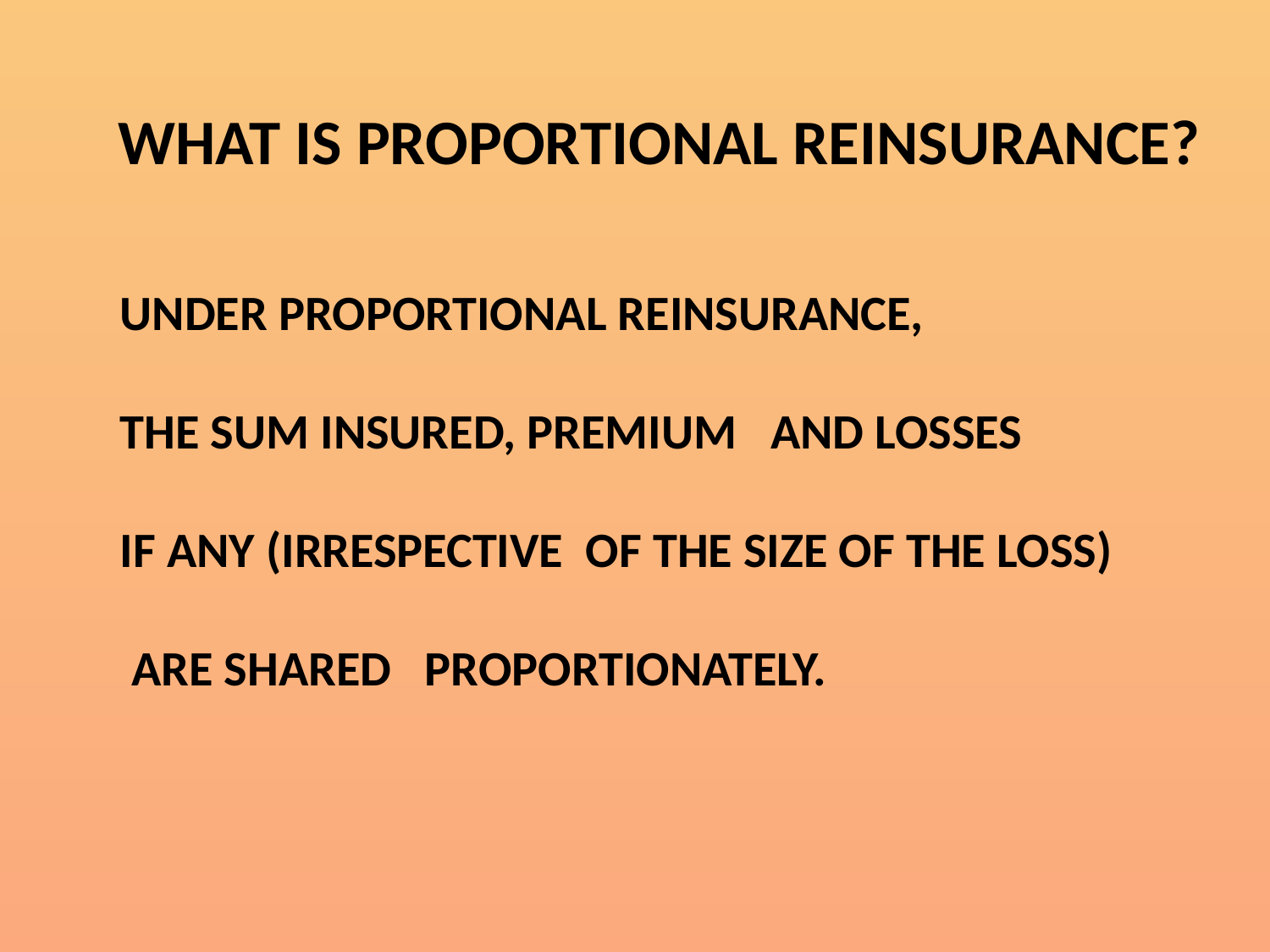

WHAT IS PROPORTIONAL REINSURANCE?
   UNDER PROPORTIONAL REINSURANCE,

   THE SUM INSURED, PREMIUM   AND LOSSES

   IF ANY (IRRESPECTIVE  OF THE SIZE OF THE LOSS)

    ARE SHARED   PROPORTIONATELY.